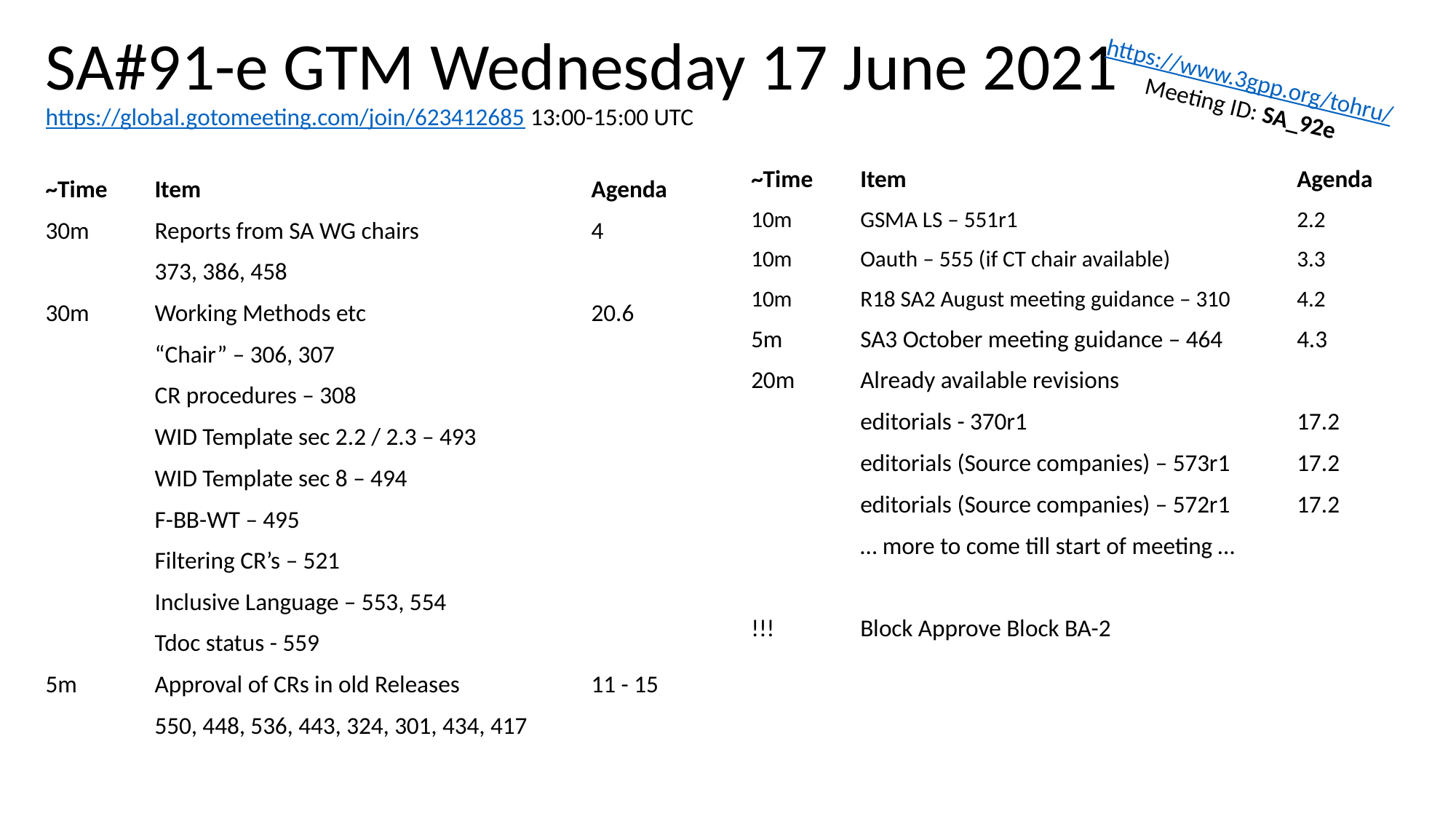

# SA#91-e GTM Wednesday 17 June 2021 https://global.gotomeeting.com/join/623412685 13:00-15:00 UTC
https://www.3gpp.org/tohru/
Meeting ID: SA_92e
~Time	Item				Agenda
10m	GSMA LS – 551r1			2.2
10m	Oauth – 555 (if CT chair available)		3.3
10m	R18 SA2 August meeting guidance – 310	4.2
5m	SA3 October meeting guidance – 464	4.3
20m	Already available revisions
	editorials - 370r1			17.2
	editorials (Source companies) – 573r1	17.2
	editorials (Source companies) – 572r1	17.2
	… more to come till start of meeting …

!!!	Block Approve Block BA-2

~Time	Item				Agenda
30m	Reports from SA WG chairs		4
	373, 386, 458
30m	Working Methods etc			20.6
	“Chair” – 306, 307
	CR procedures – 308
	WID Template sec 2.2 / 2.3 – 493
	WID Template sec 8 – 494
	F-BB-WT – 495
	Filtering CR’s – 521
	Inclusive Language – 553, 554
	Tdoc status - 559
5m	Approval of CRs in old Releases		11 - 15
	550, 448, 536, 443, 324, 301, 434, 417